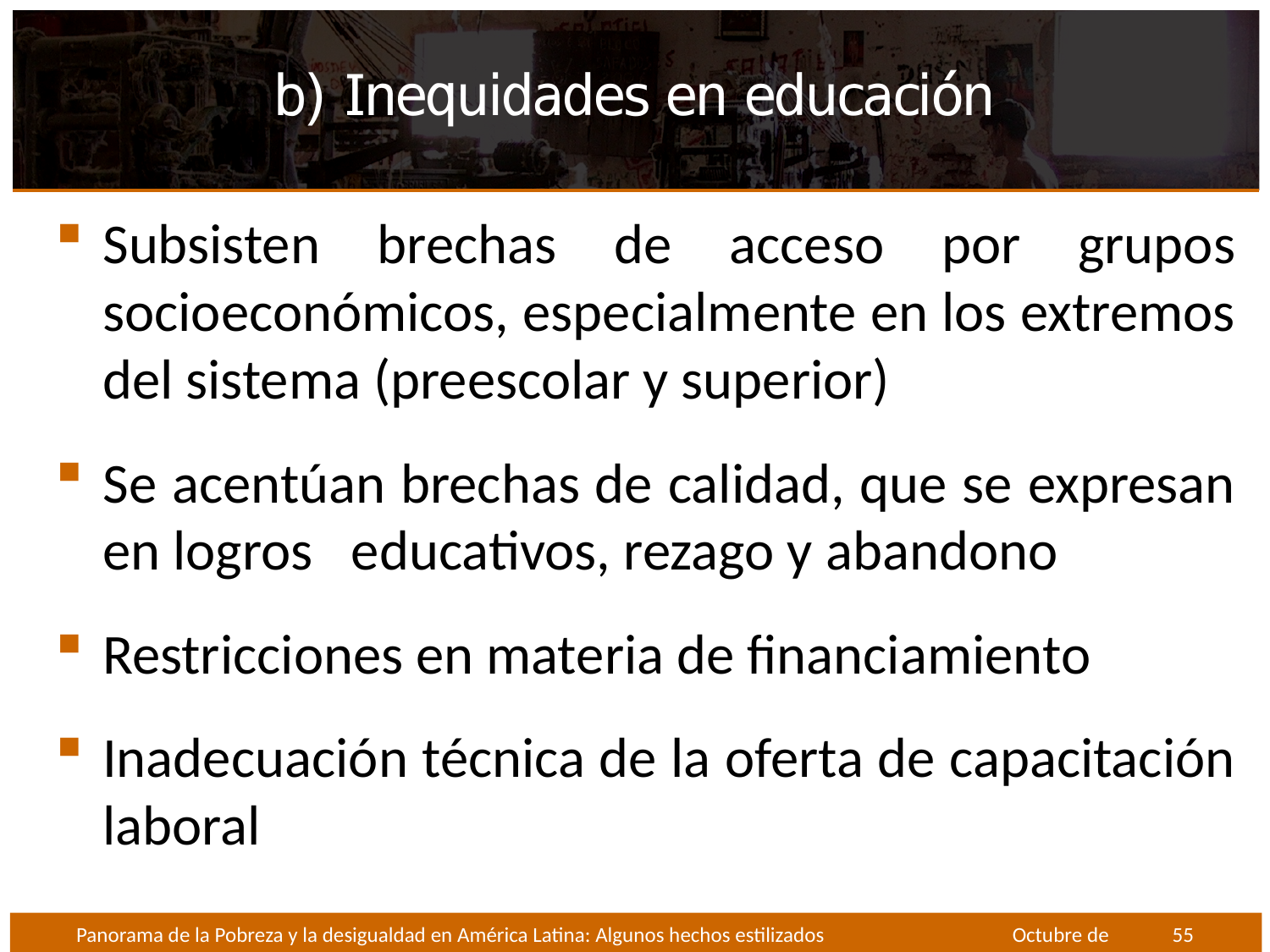

# b) Inequidades en educación
Subsisten brechas de acceso por grupos socioeconómicos, especialmente en los extremos del sistema (preescolar y superior)
Se acentúan brechas de calidad, que se expresan en logros   educativos, rezago y abandono
Restricciones en materia de financiamiento
Inadecuación técnica de la oferta de capacitación laboral
Panorama de la Pobreza y la desigualdad en América Latina: Algunos hechos estilizados
Octubre de 2012
55